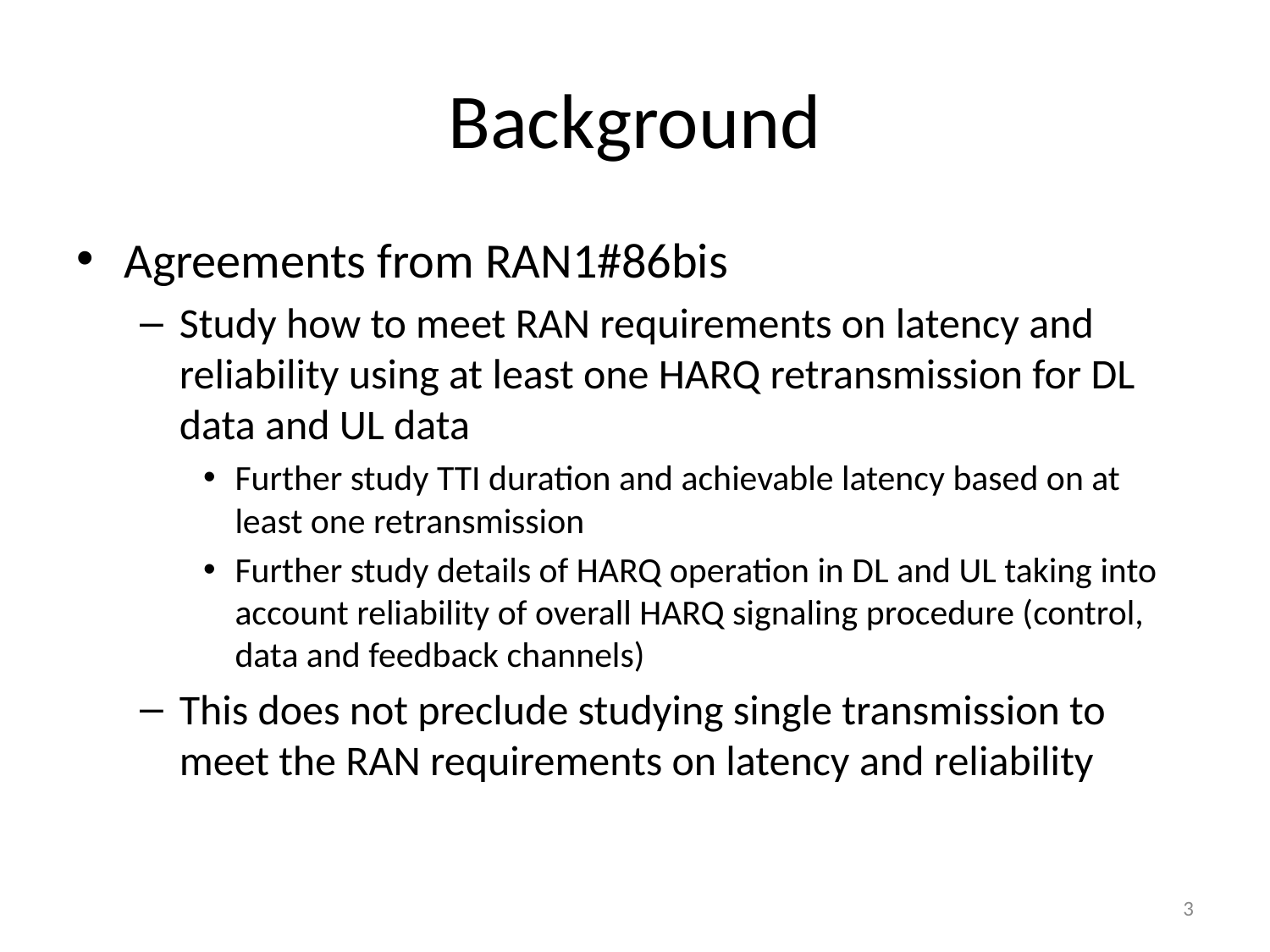

# Background
Agreements from RAN1#86bis
Study how to meet RAN requirements on latency and reliability using at least one HARQ retransmission for DL data and UL data
Further study TTI duration and achievable latency based on at least one retransmission
Further study details of HARQ operation in DL and UL taking into account reliability of overall HARQ signaling procedure (control, data and feedback channels)
This does not preclude studying single transmission to meet the RAN requirements on latency and reliability

3